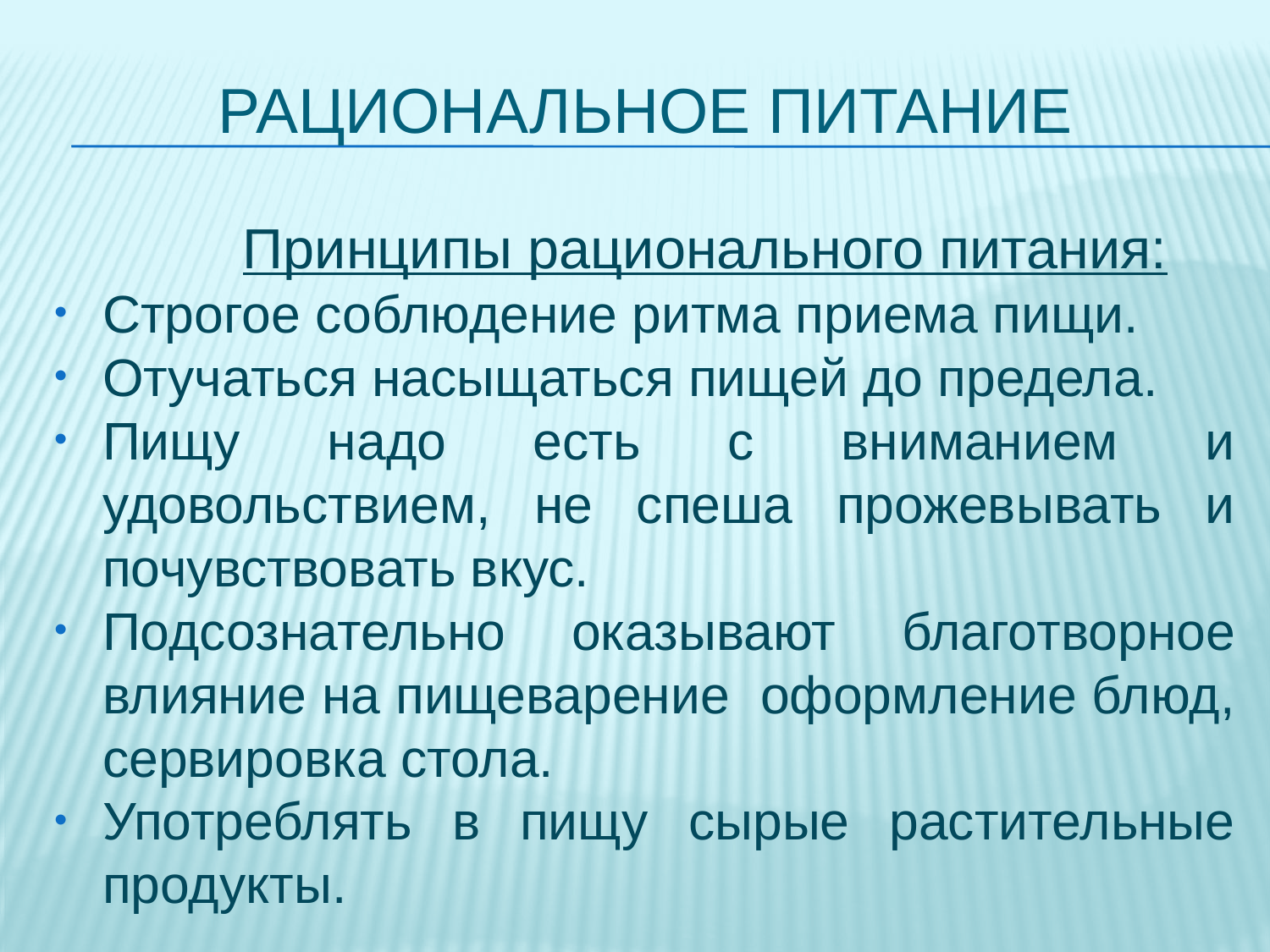

# рациональное питание
            Принципы рационального питания:
Строгое соблюдение ритма приема пищи.
Отучаться насыщаться пищей до предела.
Пищу надо есть с вниманием и удовольствием, не спеша прожевывать и почувствовать вкус.
Подсознательно оказывают благотворное влияние на пищеварение  оформление блюд, сервировка стола.
Употреблять в пищу сырые растительные продукты.